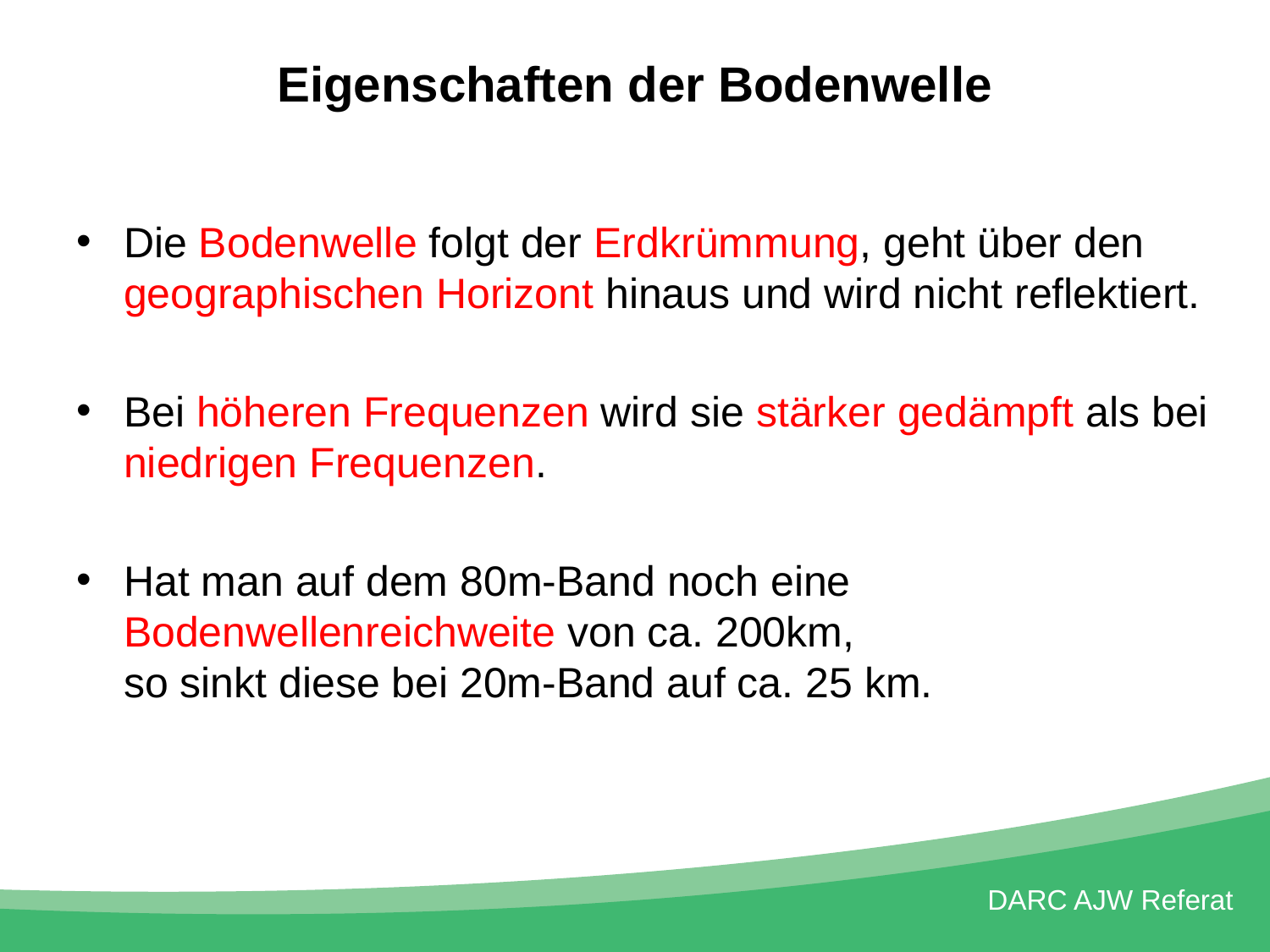

# Eigenschaften der Bodenwelle

Die Bodenwelle folgt der Erdkrümmung, geht über den geographischen Horizont hinaus und wird nicht reflektiert.

Bei höheren Frequenzen wird sie stärker gedämpft als bei niedrigen Frequenzen.

Hat man auf dem 80m-Band noch eine Bodenwellenreichweite von ca. 200km,
so sinkt diese bei 20m-Band auf ca. 25 km.